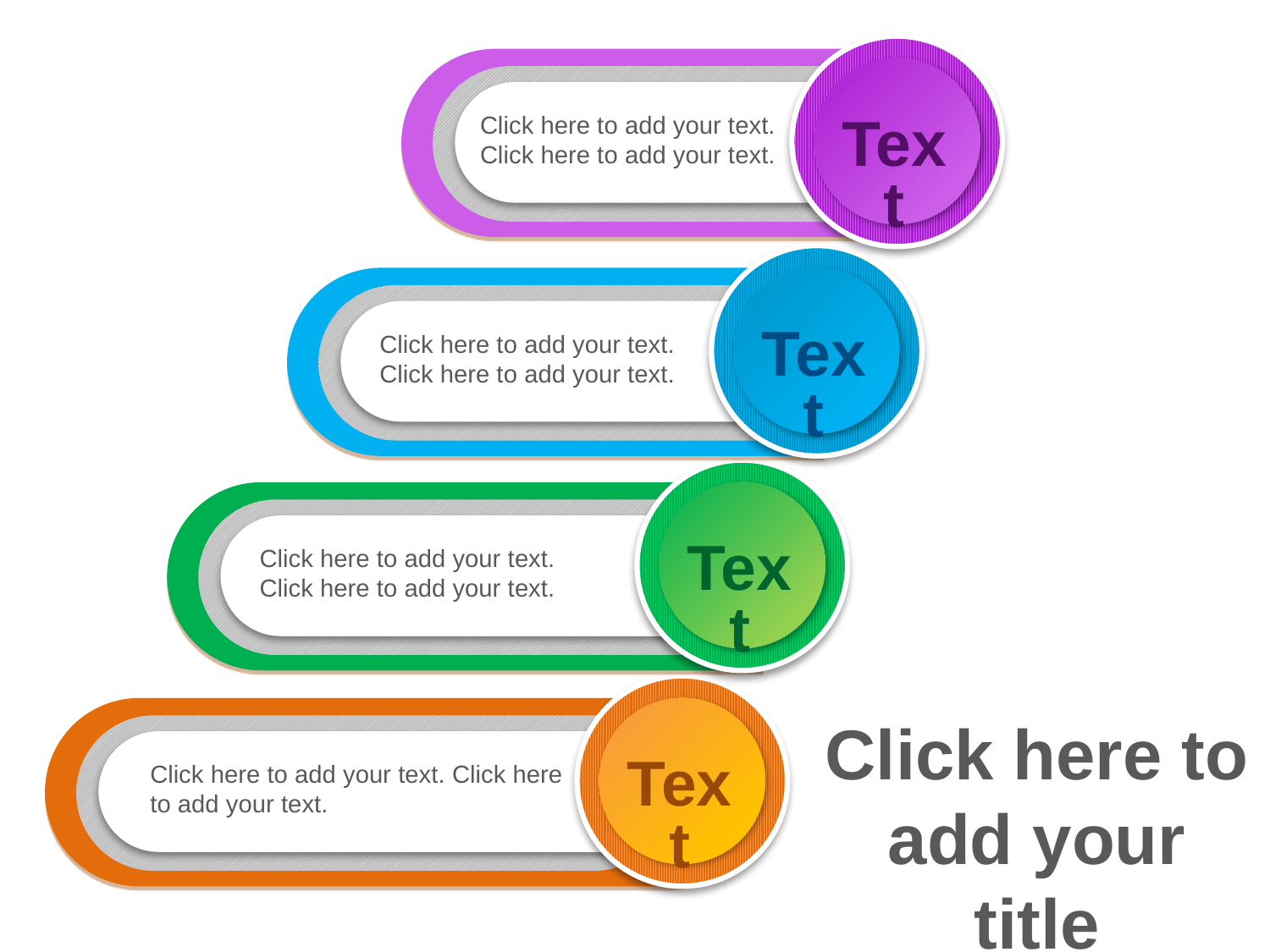

Click here to add your text. Click here to add your text.
Text

Text
Click here to add your text. Click here to add your text.

Text
Click here to add your text. Click here to add your text.

Click here to add your title

Text
Click here to add your text. Click here to add your text.